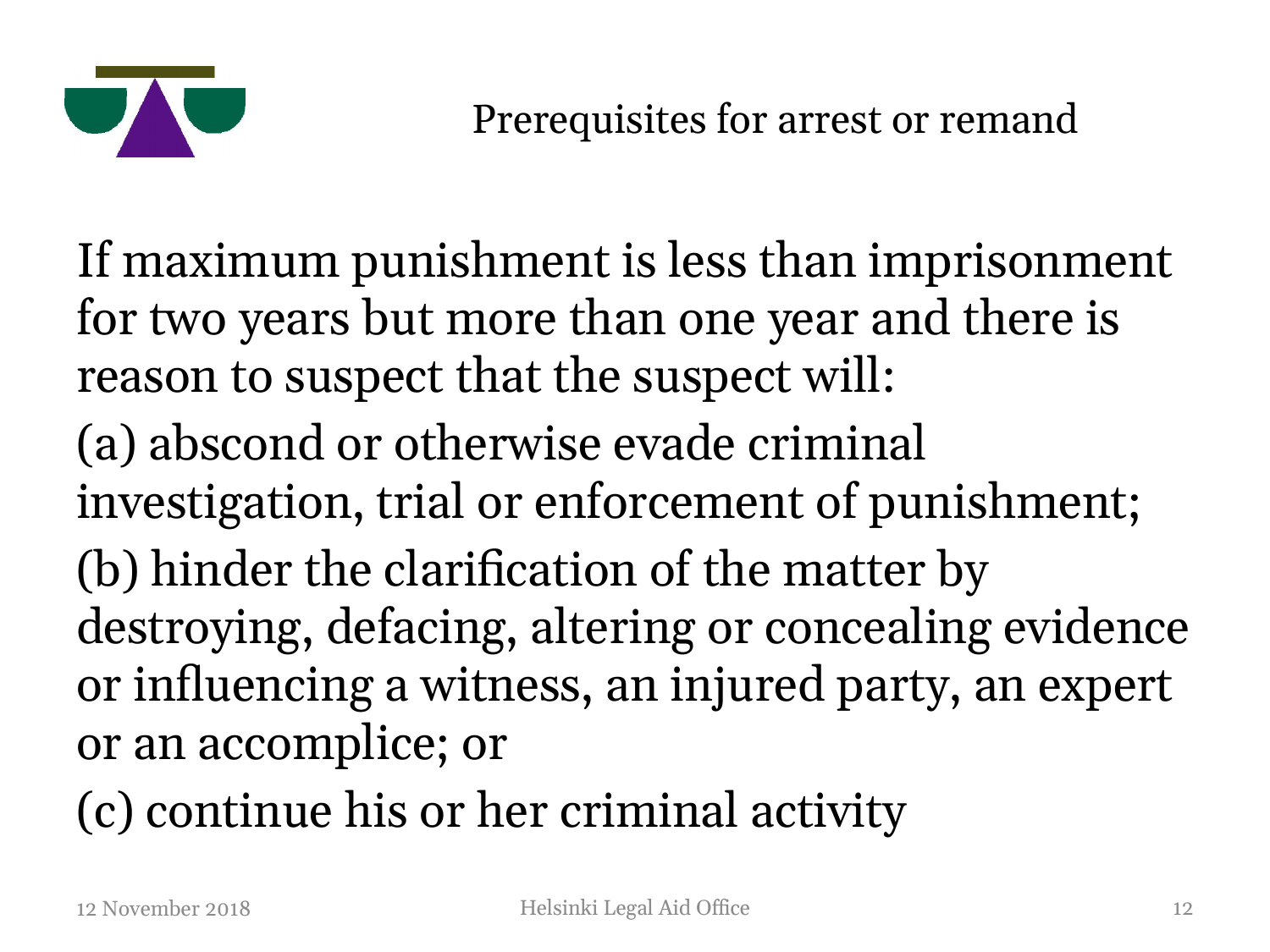

# Prerequisites for arrest or remand
If maximum punishment is less than imprisonment for two years but more than one year and there is reason to suspect that the suspect will:
(a) abscond or otherwise evade criminal investigation, trial or enforcement of punishment;
(b) hinder the clarification of the matter by destroying, defacing, altering or concealing evidence or influencing a witness, an injured party, an expert or an accomplice; or
(c) continue his or her criminal activity

12 November 2018
Helsinki Legal Aid Office
12